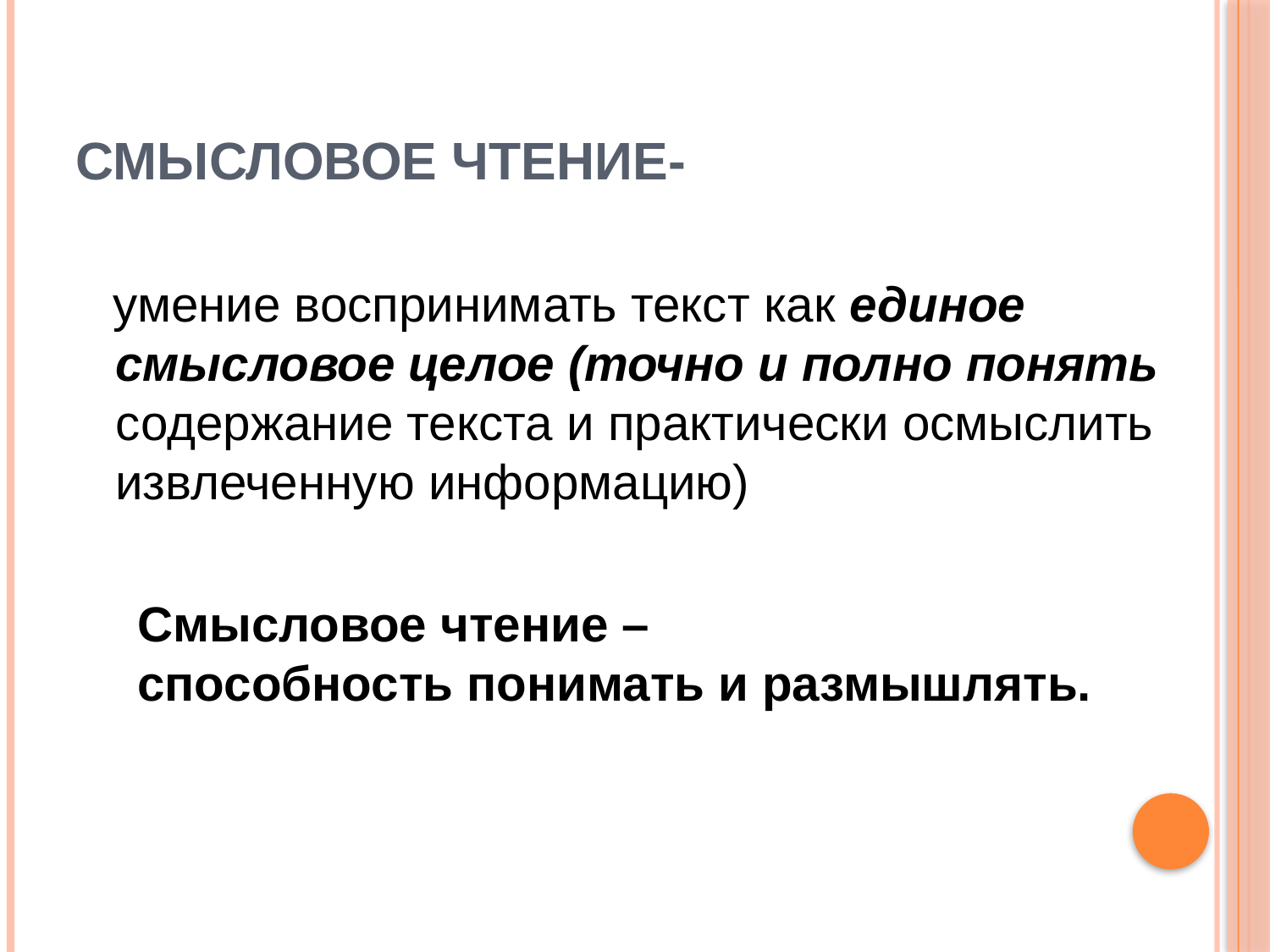

# Смысловое чтение-
   умение воспринимать текст как единое смысловое целое (точно и полно понять содержание текста и практически осмыслить извлеченную информацию)
Смысловое чтение –
способность понимать и размышлять.